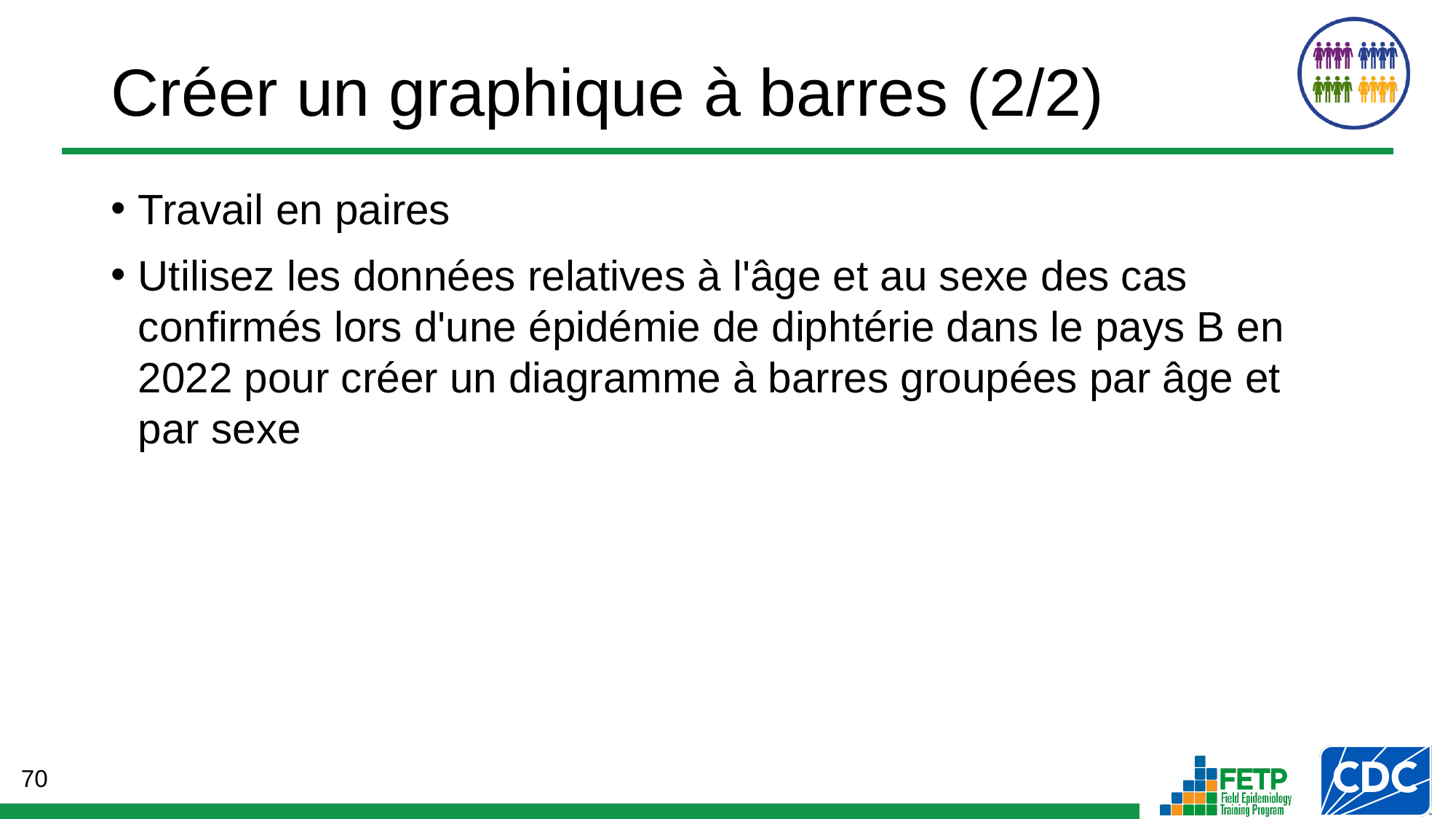

# Créer un graphique à barres (2/2)
Travail en paires
Utilisez les données relatives à l'âge et au sexe des cas confirmés lors d'une épidémie de diphtérie dans le pays B en 2022 pour créer un diagramme à barres groupées par âge et par sexe